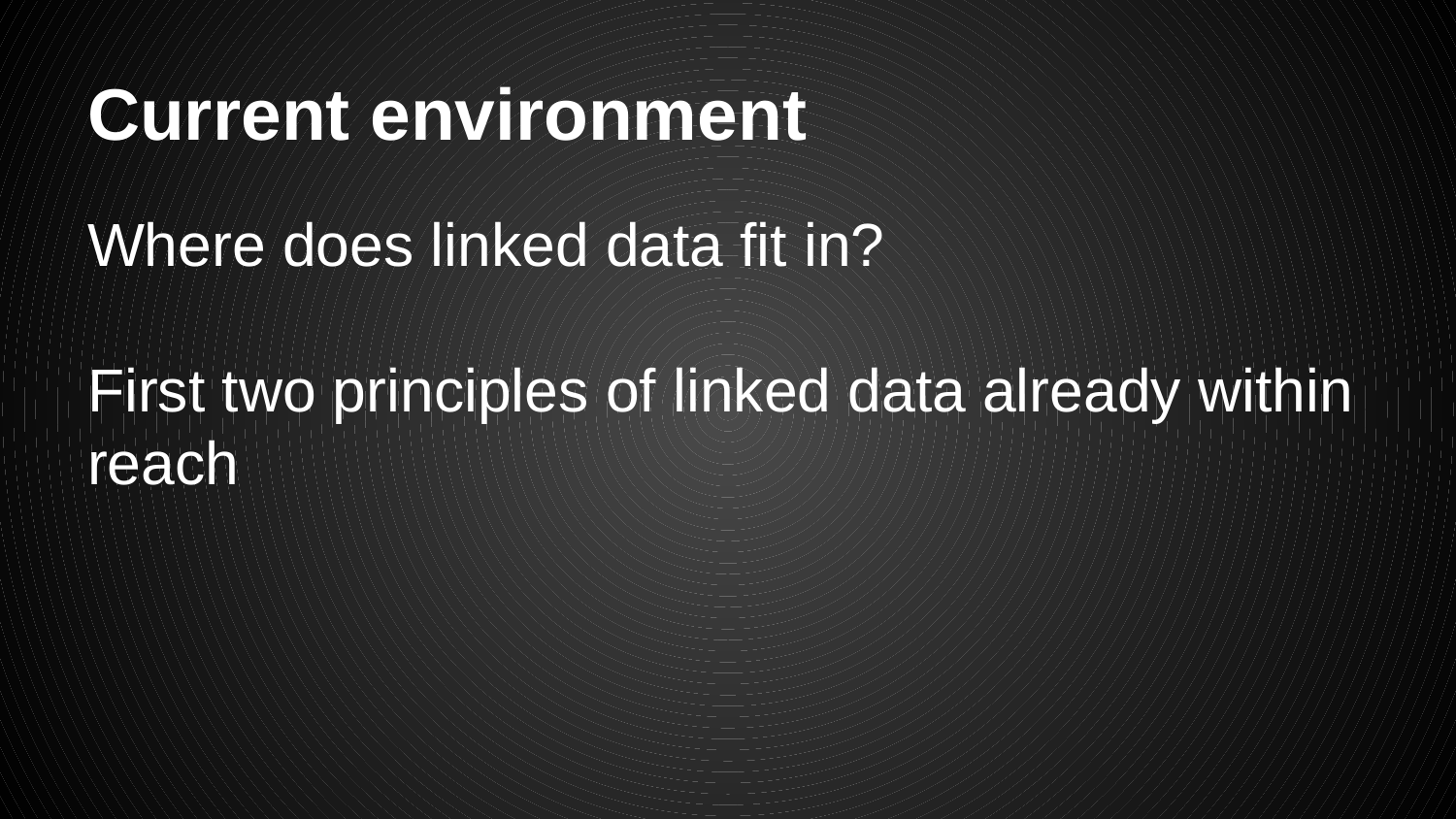

# Current environment
Where does linked data fit in?

First two principles of linked data already within reach